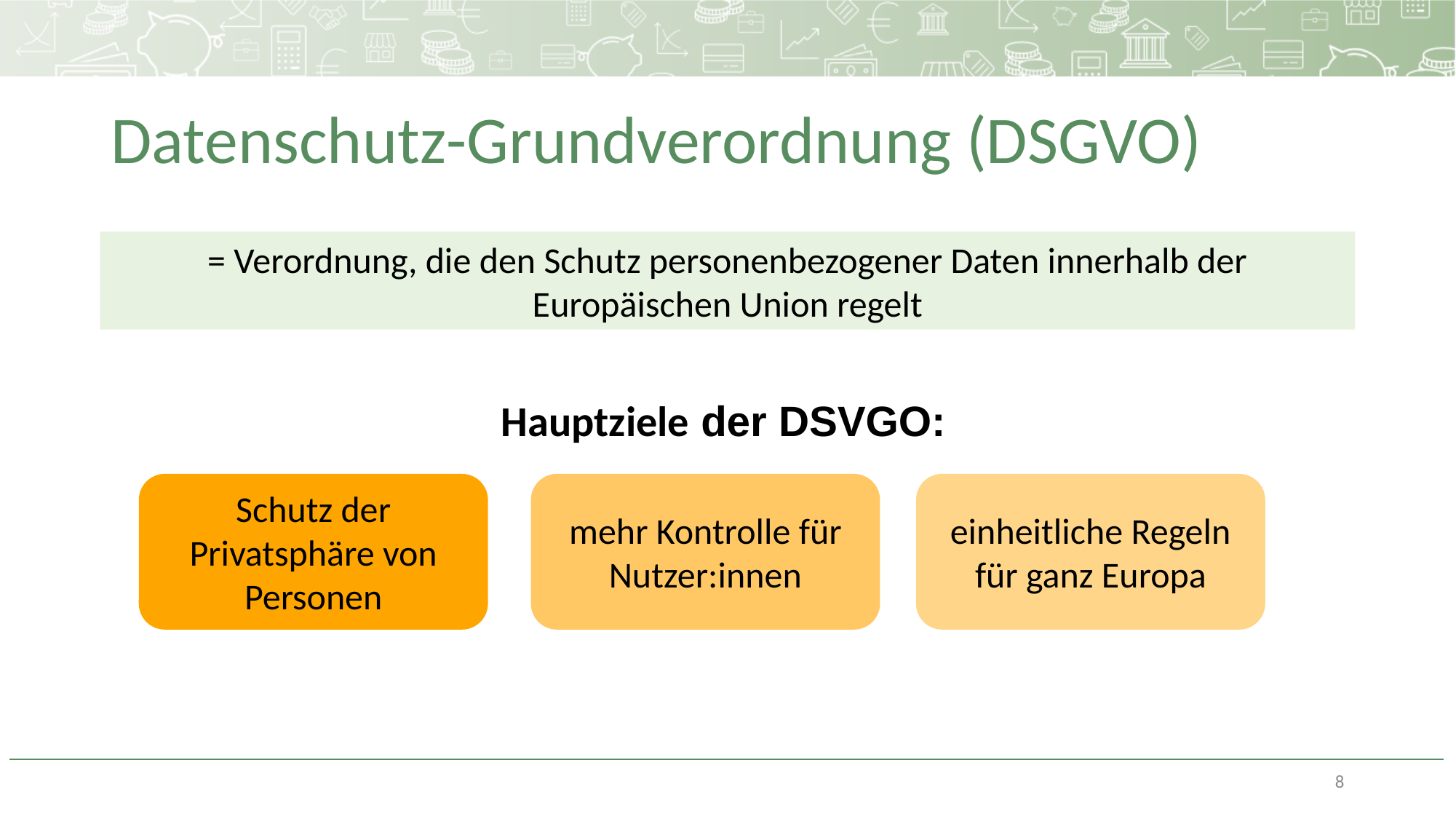

# Datenschutz-Grundverordnung (DSGVO)

Hauptziele der DSVGO:

= Verordnung, die den Schutz personenbezogener Daten innerhalb der Europäischen Union regelt
Schutz der Privatsphäre von Personen
mehr Kontrolle für Nutzer:innen
einheitliche Regeln für ganz Europa
8